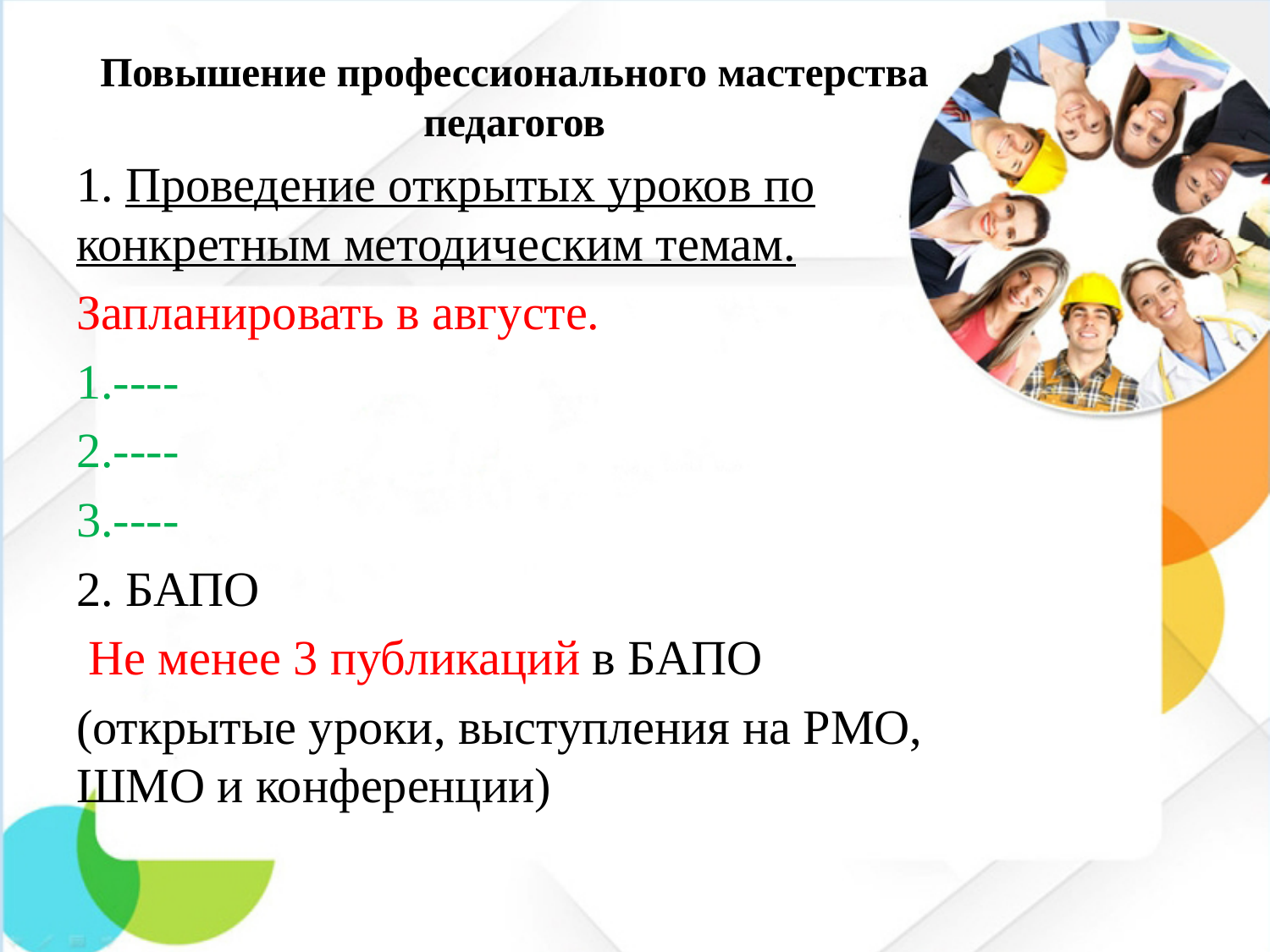

# Повышение профессионального мастерства педагогов
1. Проведение открытых уроков по конкретным методическим темам.
Запланировать в августе.
1.----
2.----
3.----
2. БАПО
 Не менее 3 публикаций в БАПО
(открытые уроки, выступления на РМО, ШМО и конференции)